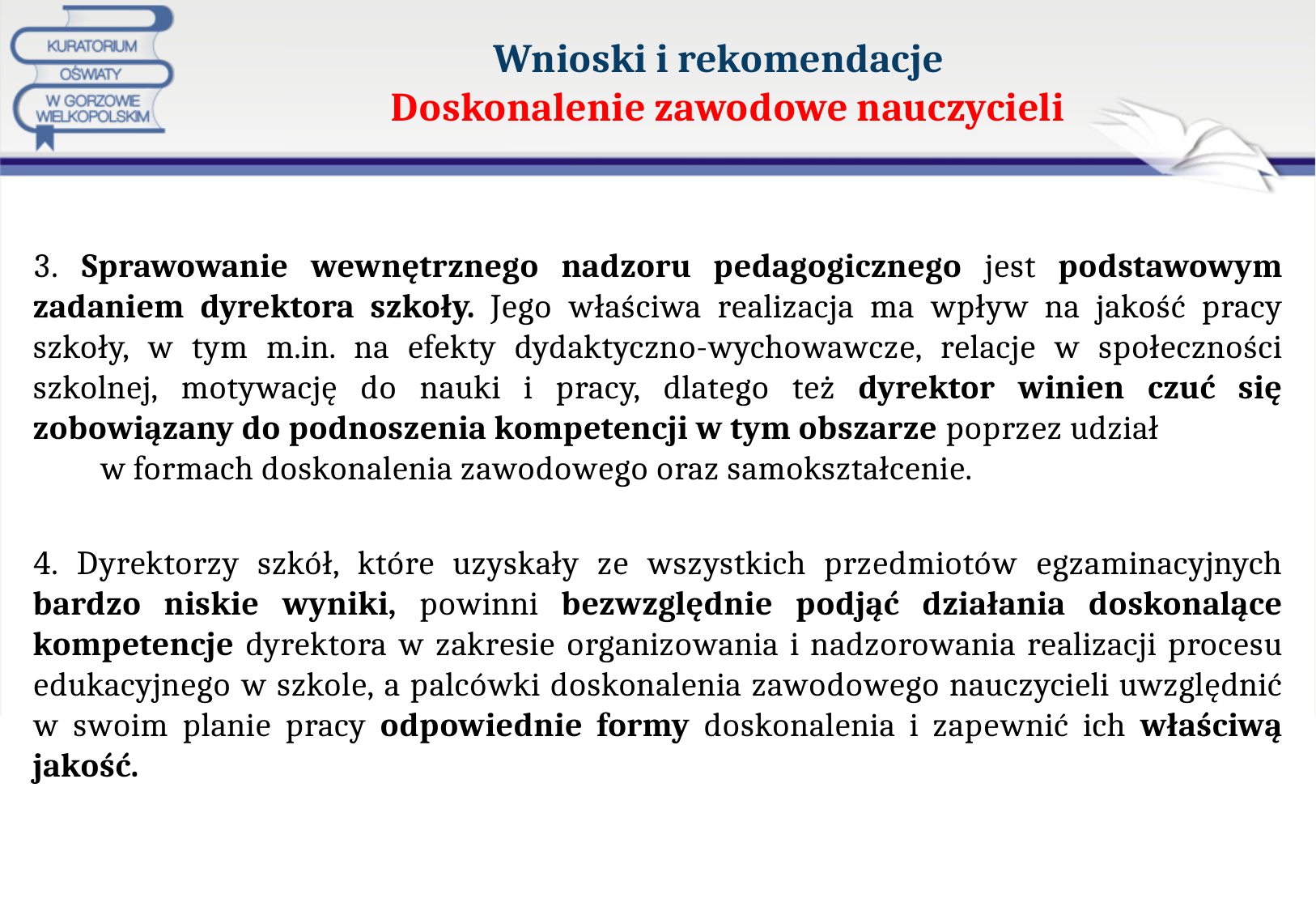

# Wnioski i rekomendacje Doskonalenie zawodowe nauczycieli

3. Sprawowanie wewnętrznego nadzoru pedagogicznego jest podstawowym zadaniem dyrektora szkoły. Jego właściwa realizacja ma wpływ na jakość pracy szkoły, w tym m.in. na efekty dydaktyczno-wychowawcze, relacje w społeczności szkolnej, motywację do nauki i pracy, dlatego też dyrektor winien czuć się zobowiązany do podnoszenia kompetencji w tym obszarze poprzez udział                          w formach doskonalenia zawodowego oraz samokształcenie.

4. Dyrektorzy szkół, które uzyskały ze wszystkich przedmiotów egzaminacyjnych bardzo niskie wyniki, powinni bezwzględnie podjąć działania doskonalące kompetencje dyrektora w zakresie organizowania i nadzorowania realizacji procesu edukacyjnego w szkole, a palcówki doskonalenia zawodowego nauczycieli uwzględnić w swoim planie pracy odpowiednie formy doskonalenia i zapewnić ich właściwą jakość.